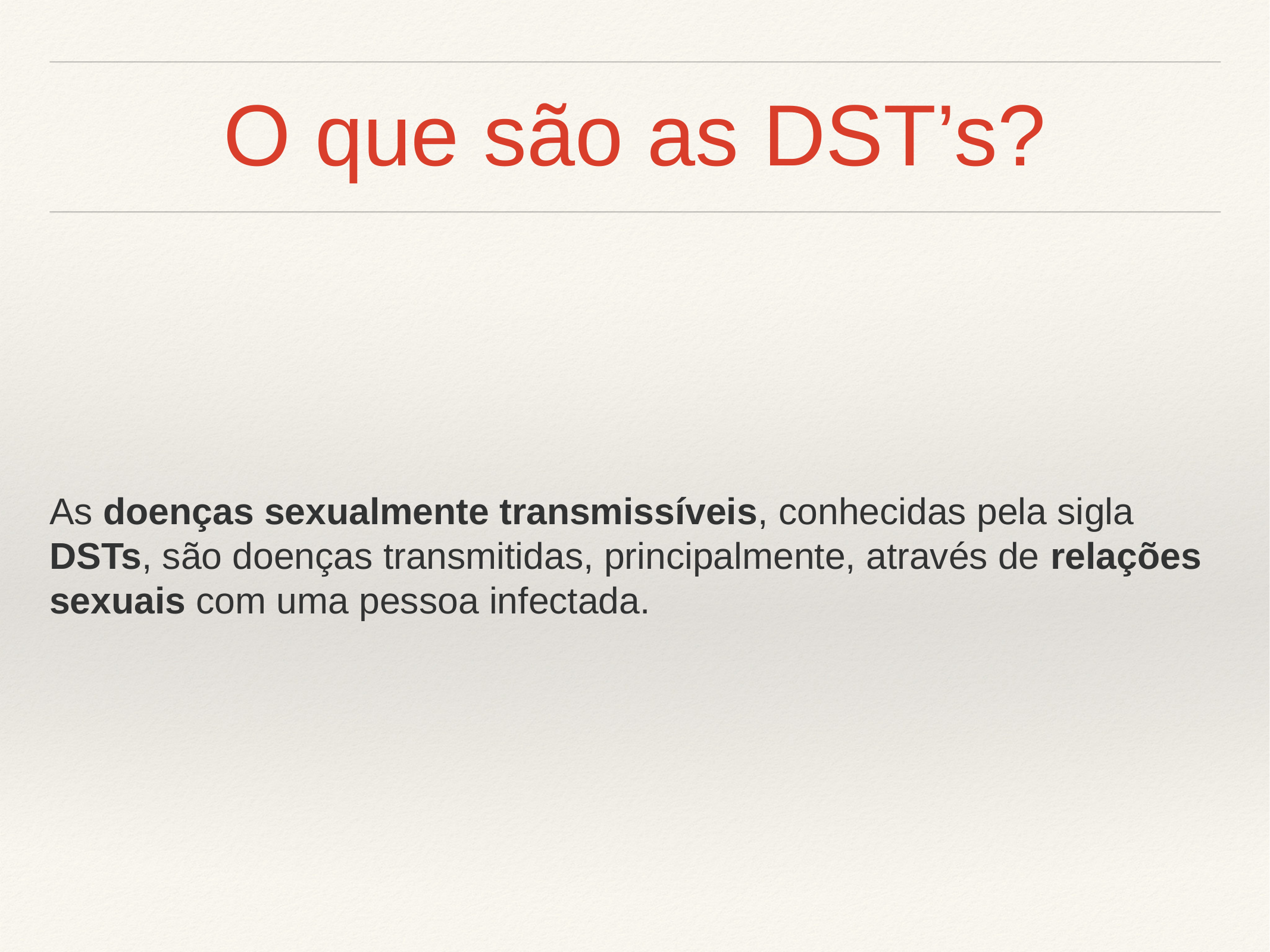

# O que são as DST’s?
As doenças sexualmente transmissíveis, conhecidas pela sigla DSTs, são doenças transmitidas, principalmente, através de relações sexuais com uma pessoa infectada.